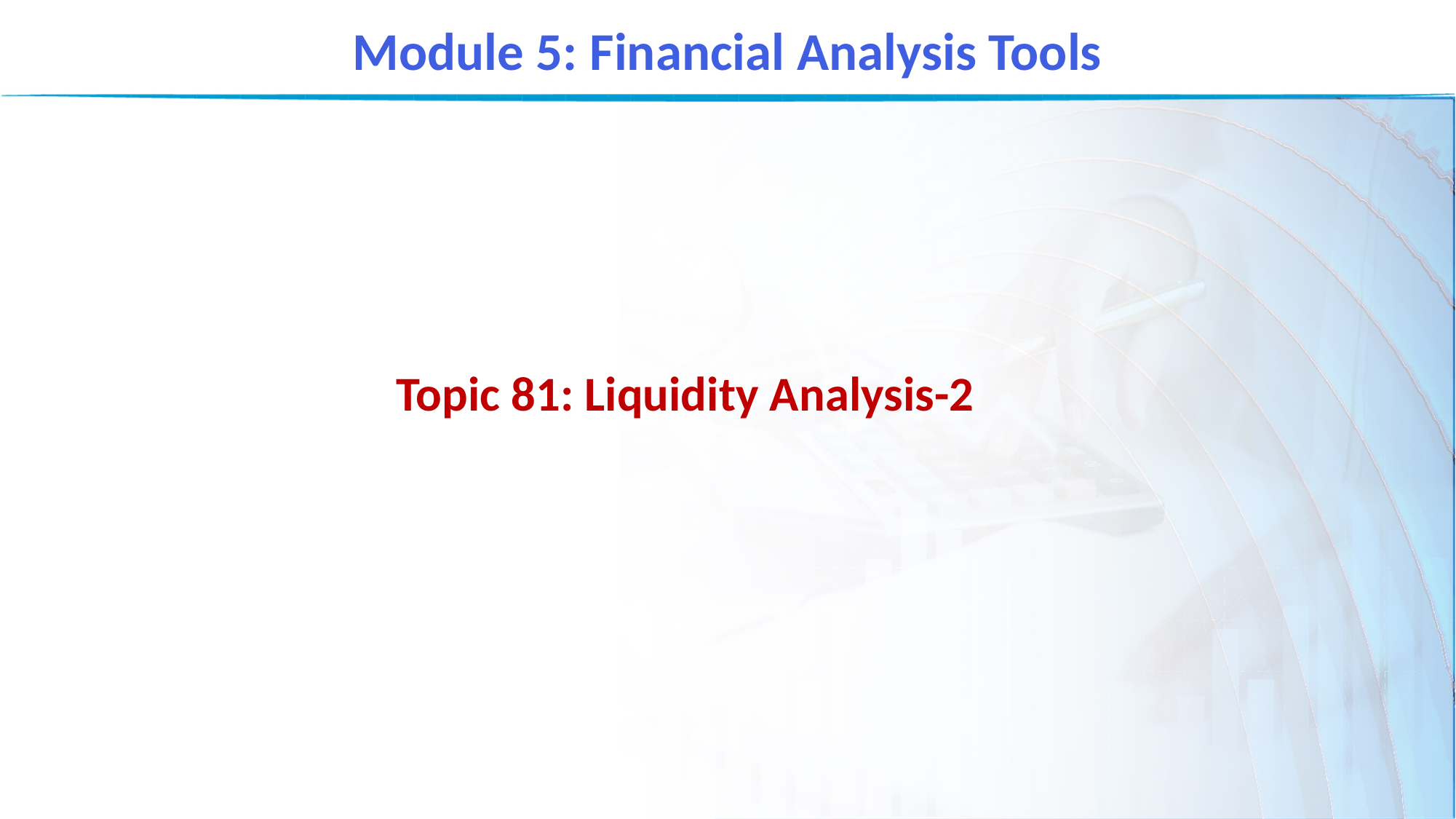

Module 5: Financial Analysis Tools
Topic 81: Liquidity Analysis-2